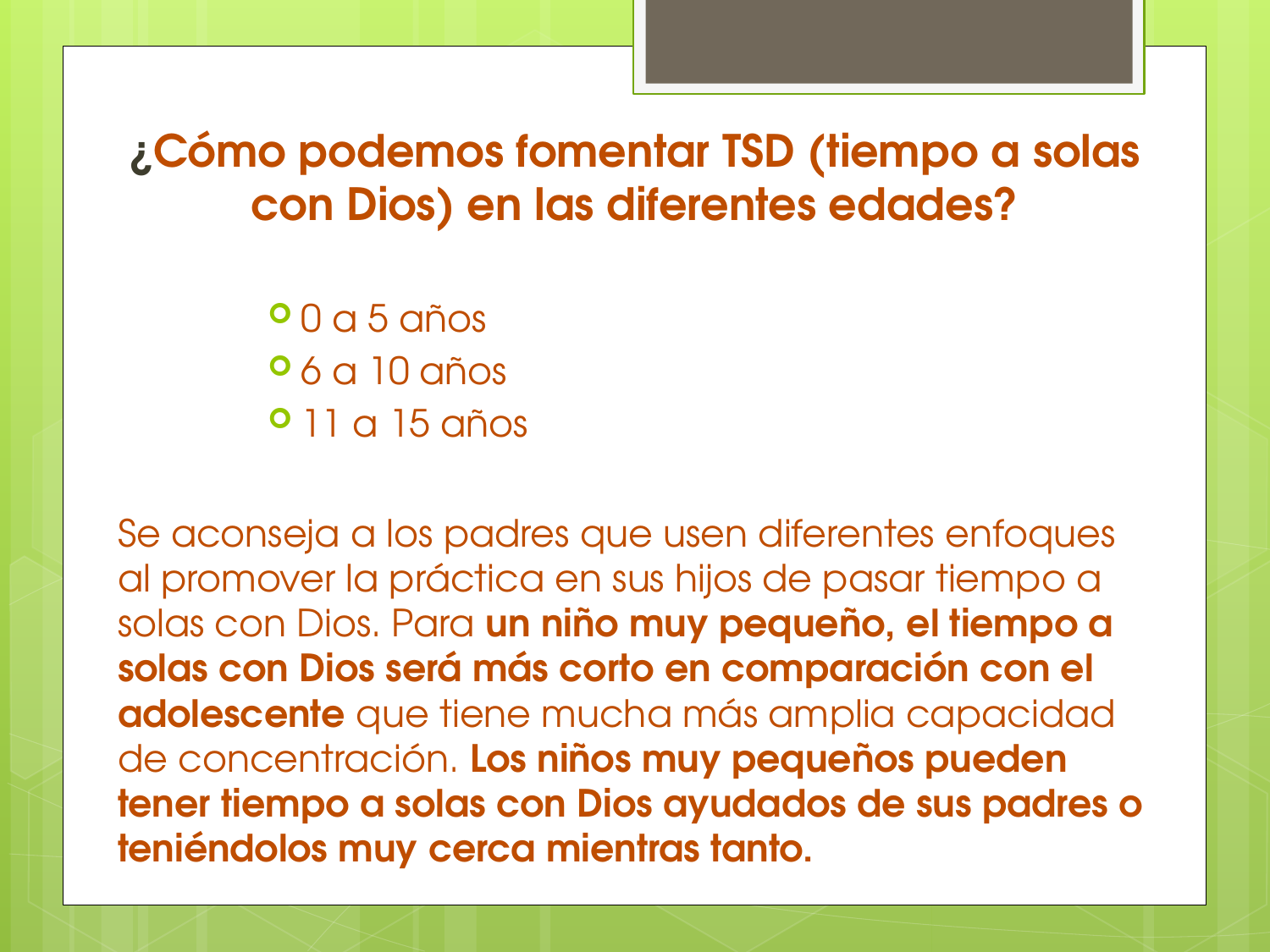

¿Cómo podemos fomentar TSD (tiempo a solas con Dios) en las diferentes edades?

0 a 5 años
6 a 10 años
11 a 15 años

Se aconseja a los padres que usen diferentes enfoques al promover la práctica en sus hijos de pasar tiempo a solas con Dios. Para un niño muy pequeño, el tiempo a solas con Dios será más corto en comparación con el adolescente que tiene mucha más amplia capacidad de concentración. Los niños muy pequeños pueden tener tiempo a solas con Dios ayudados de sus padres o teniéndolos muy cerca mientras tanto.